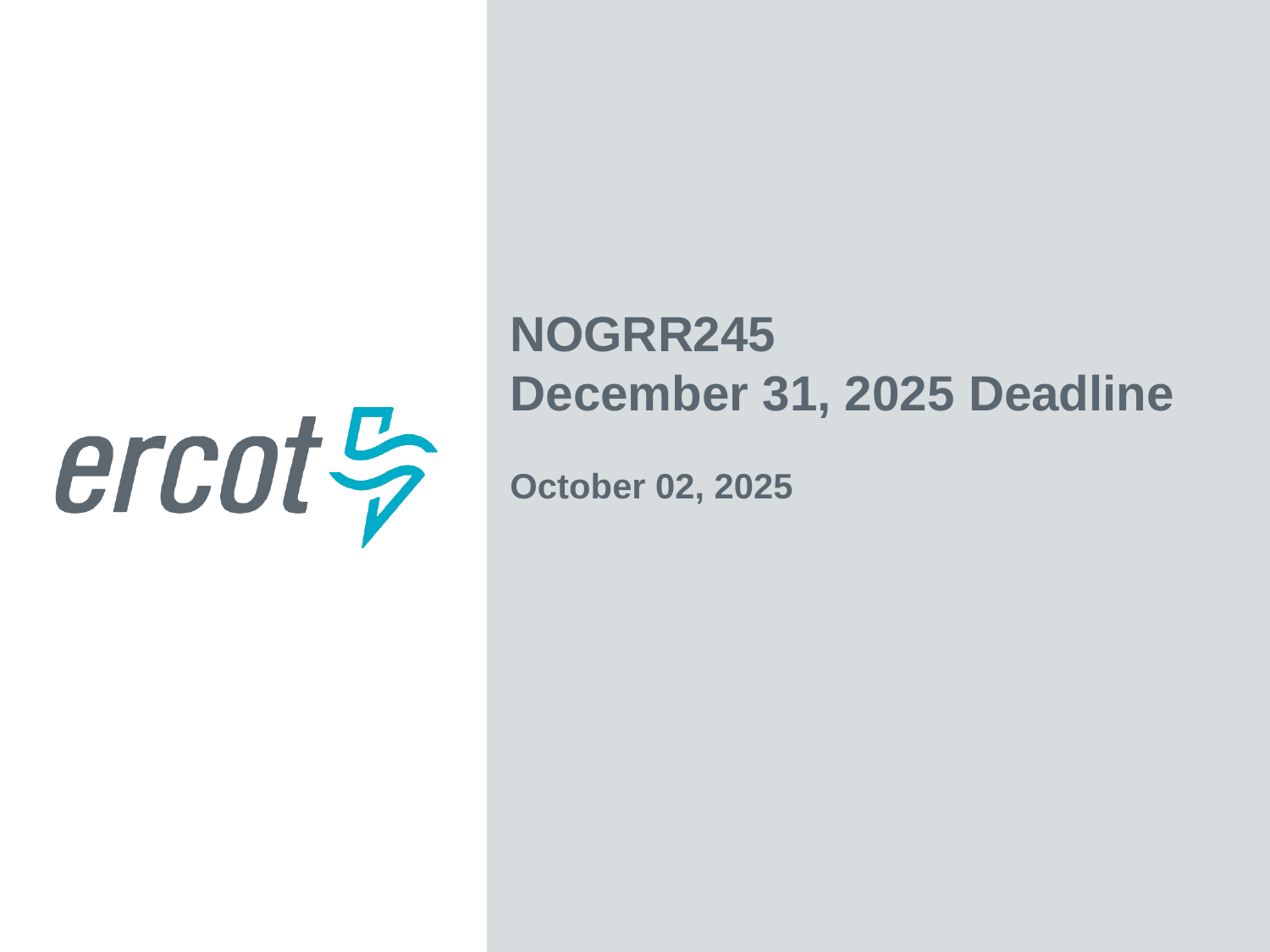

NOGRR245
December 31, 2025 Deadline

October 02, 2025